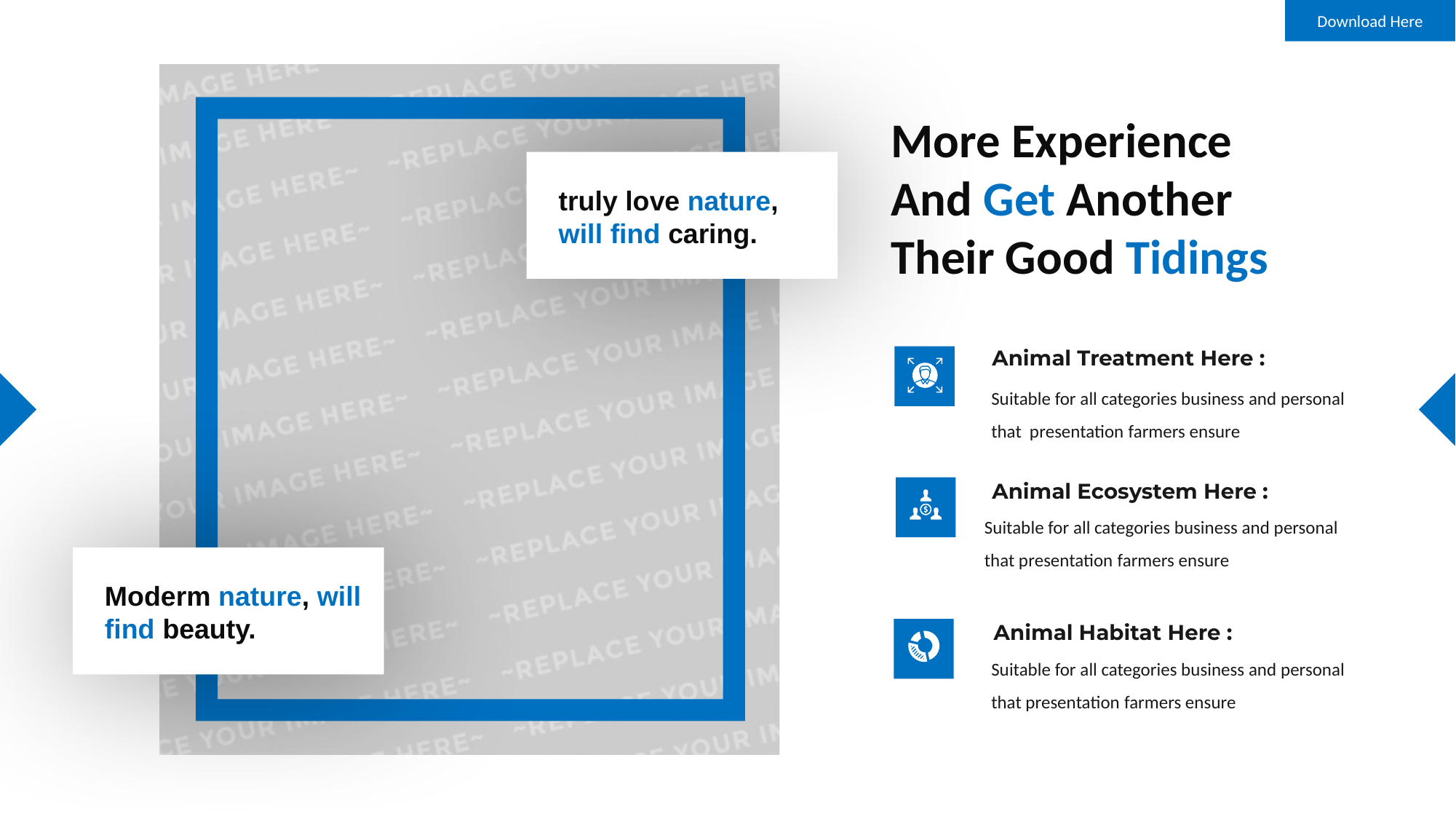

Download Here

More Experience And Get Another Their Good Tidings

truly love nature, will find caring.
Animal Treatment Here :

Suitable for all categories business and personal that  presentation farmers ensure

Animal Ecosystem Here :

Suitable for all categories business and personal that presentation farmers ensure

Moderm nature, will find beauty.
Animal Habitat Here :

Suitable for all categories business and personal that presentation farmers ensure